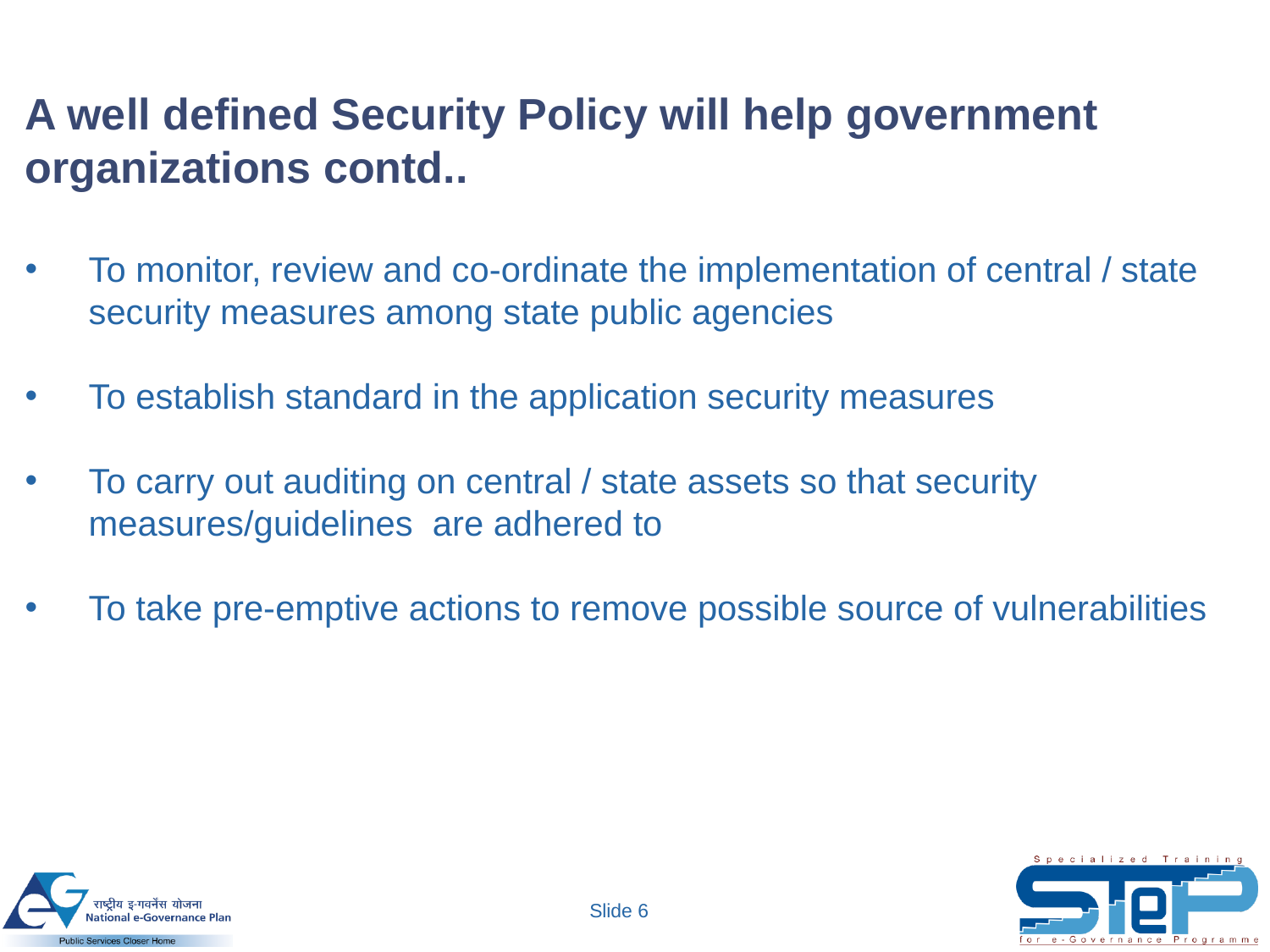

# A well defined Security Policy will help government organizations contd..
To monitor, review and co-ordinate the implementation of central / state  security measures among state public agencies

To establish standard in the application security measures

To carry out auditing on central / state assets so that security measures/guidelines  are adhered to

To take pre-emptive actions to remove possible source of vulnerabilities